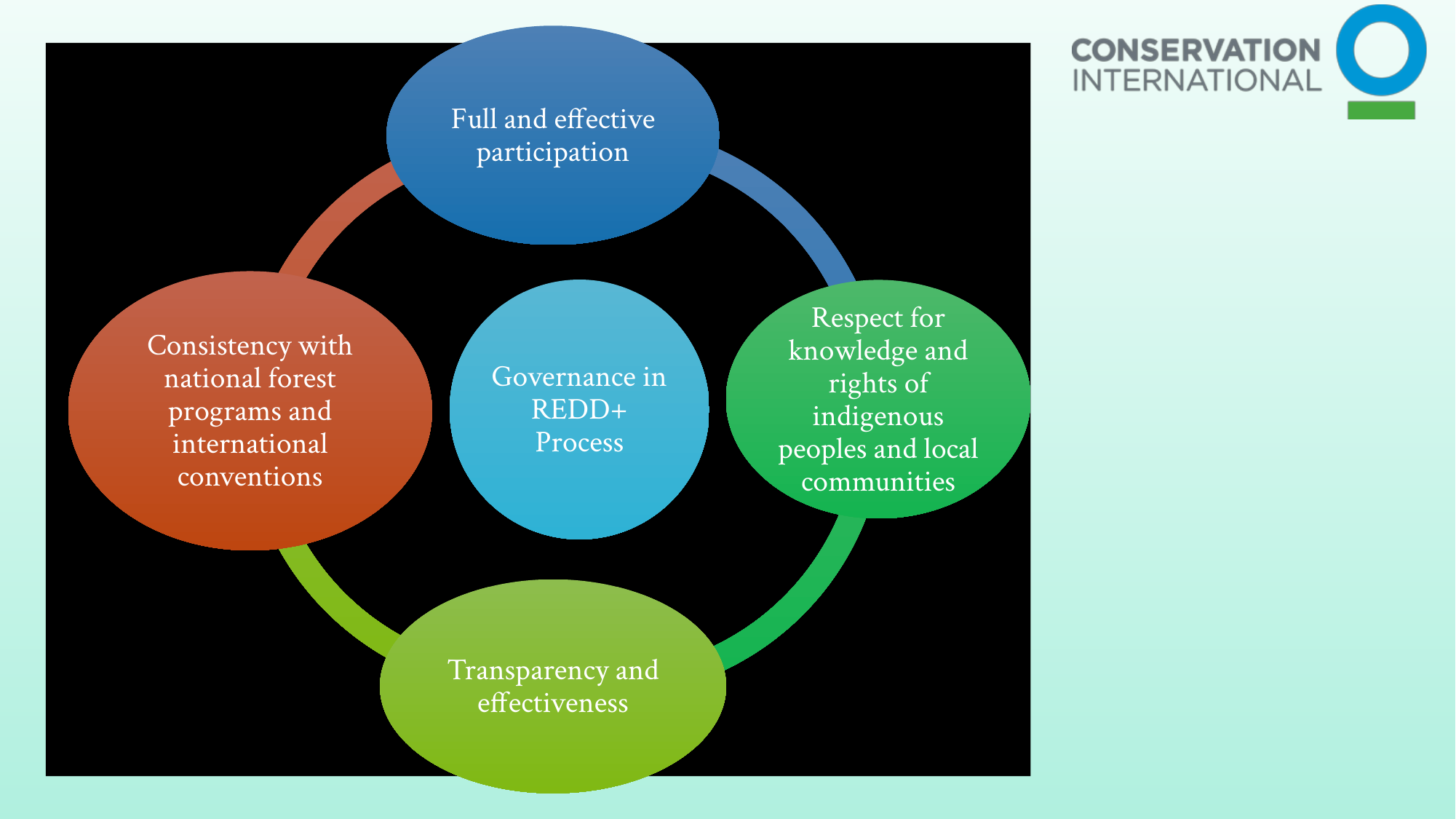

Governance in REDD+ Process
Full and effective participation
Respect for knowledge and rights of indigenous peoples and local communities
Transparency and effectiveness
Consistency with national forest programs and international conventions